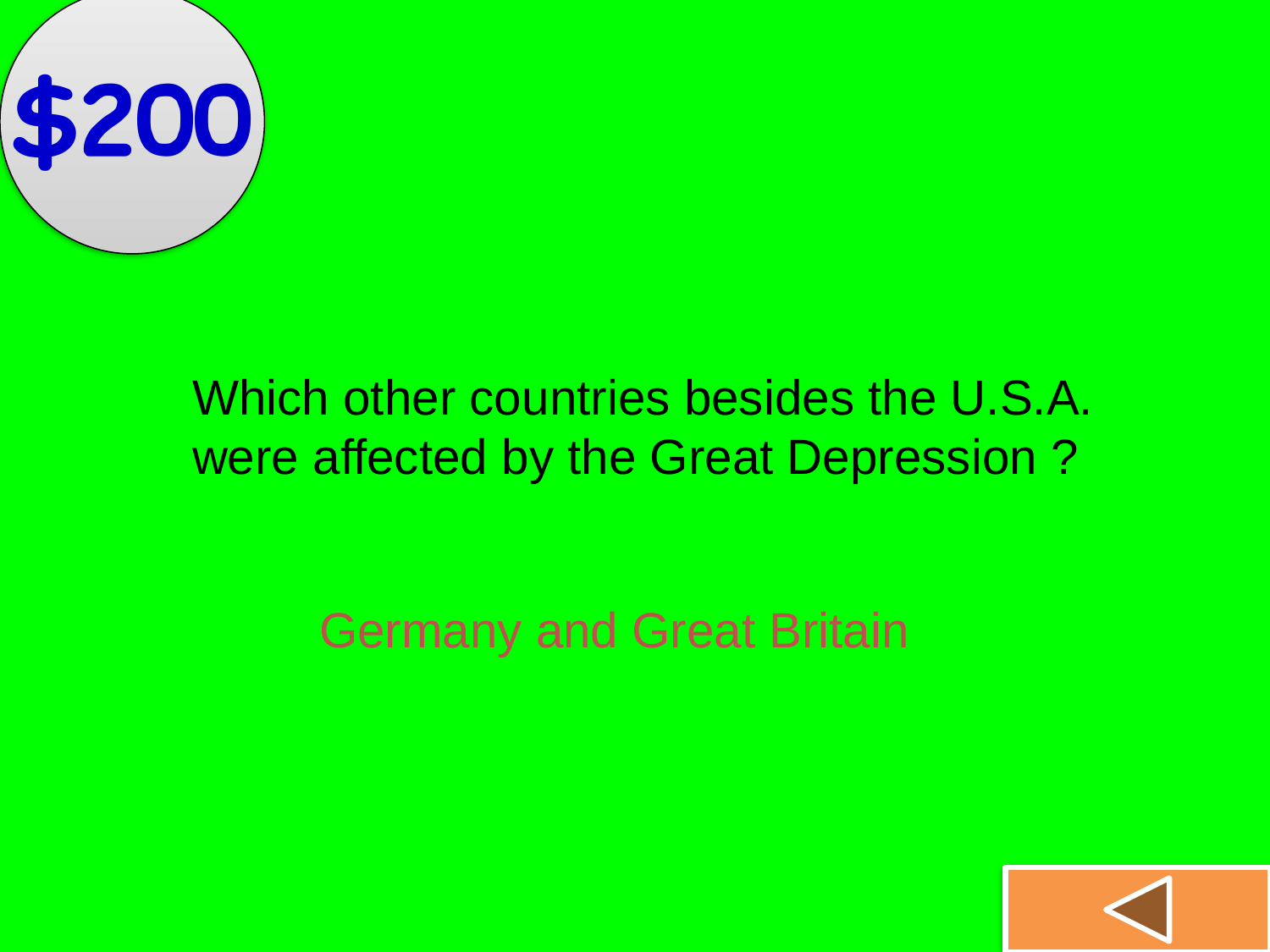

$200
Which other countries besides the U.S.A. were affected by the Great Depression ?
Germany and Great Britain